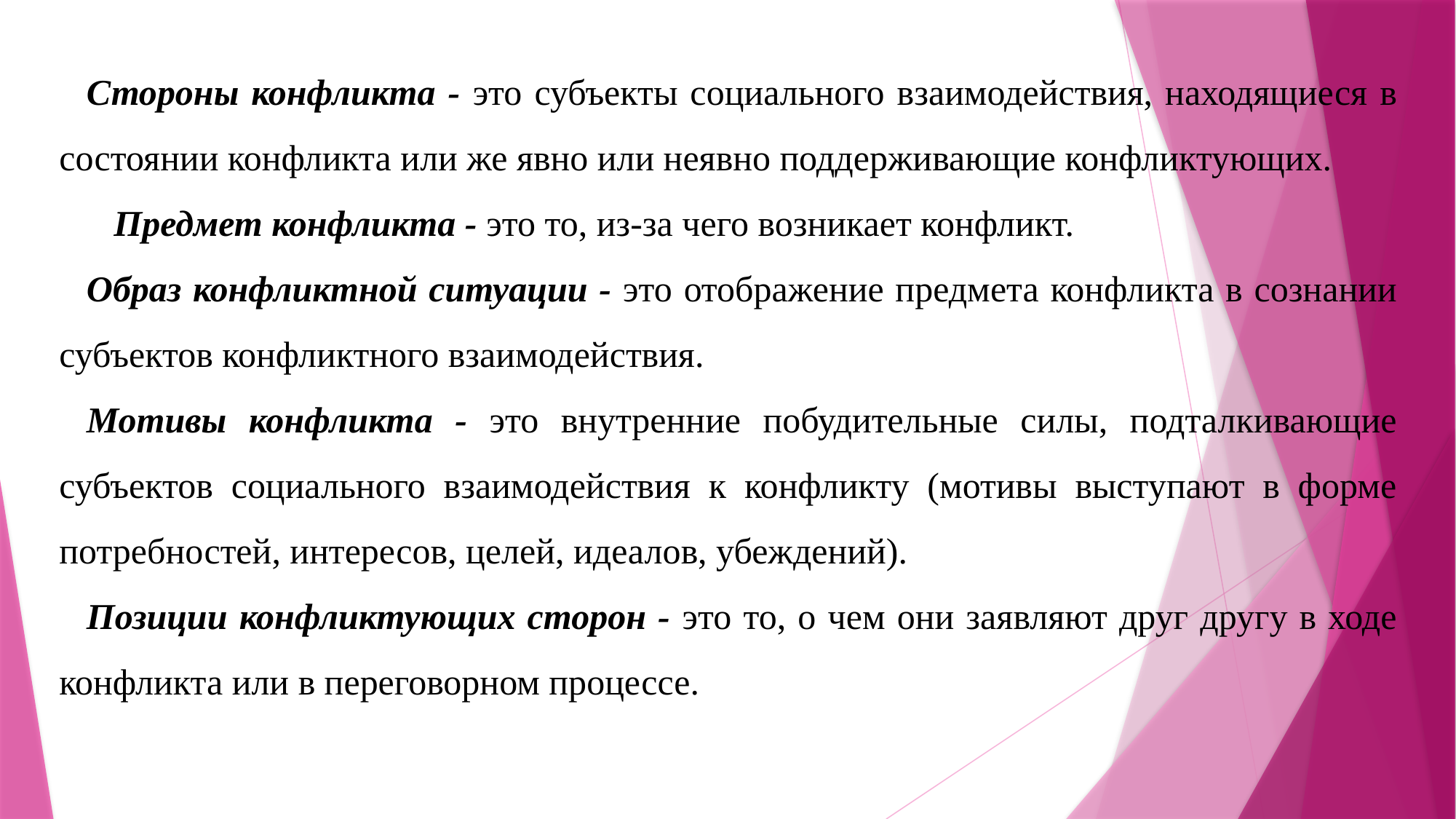

Стороны конфликта - это субъекты социального взаимодействия, находящиеся в состоянии конфликта или же явно или неявно поддерживающие конфликтующих.
Предмет конфликта - это то, из-за чего возникает конфликт.
Образ конфликтной ситуации - это отображение предмета конфликта в сознании субъектов конфликтного взаимодействия.
Мотивы конфликта - это внутренние побудительные силы, подталкивающие субъектов социального взаимодействия к конфликту (мотивы выступают в форме потребностей, интересов, целей, идеалов, убеждений).
Позиции конфликтующих сторон - это то, о чем они заявляют друг другу в ходе конфликта или в переговорном процессе.